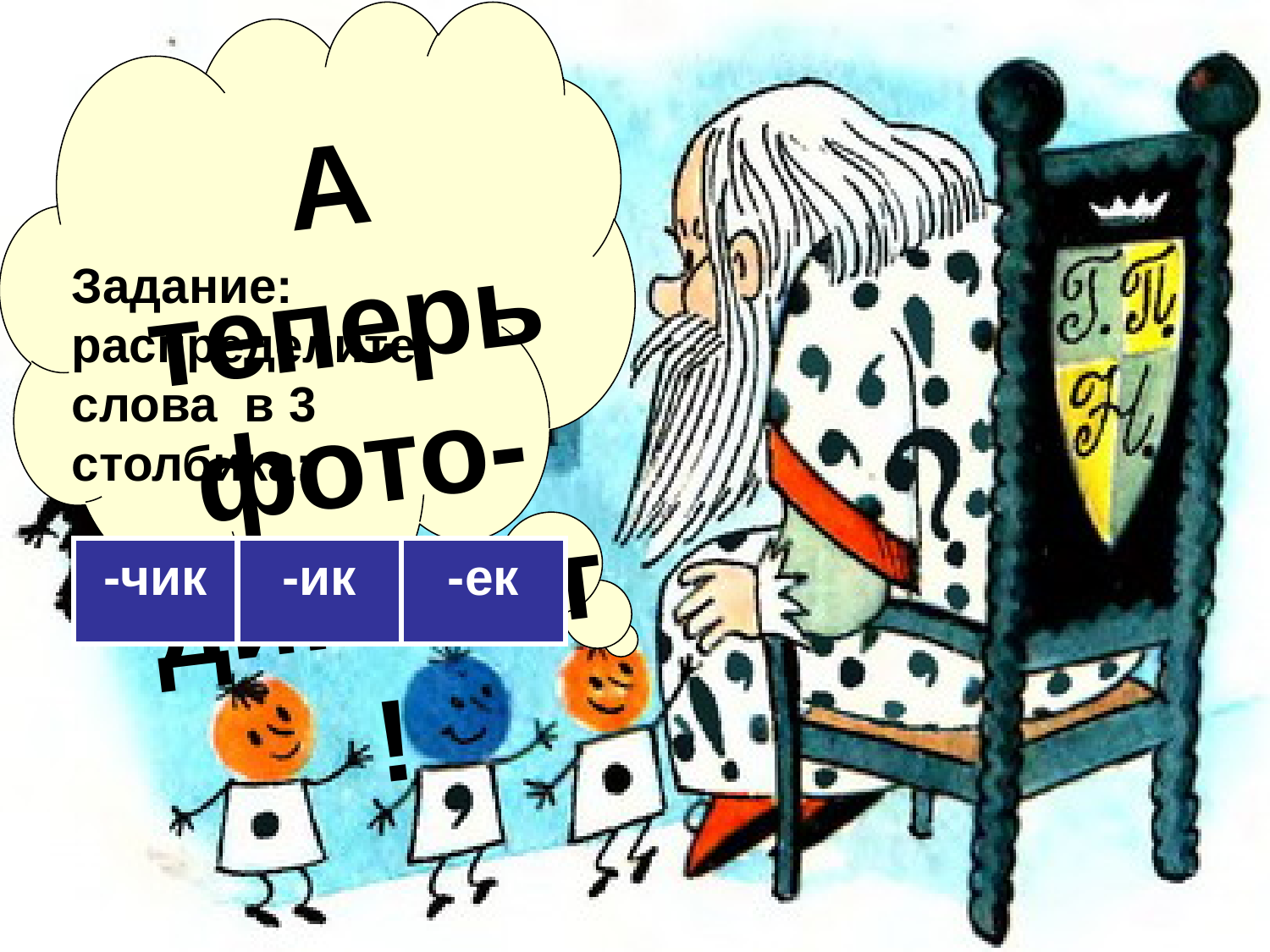

А теперь фото-диктант!
Задание: распределите слова  в 3 столбика:
-чик
-ик
-ек